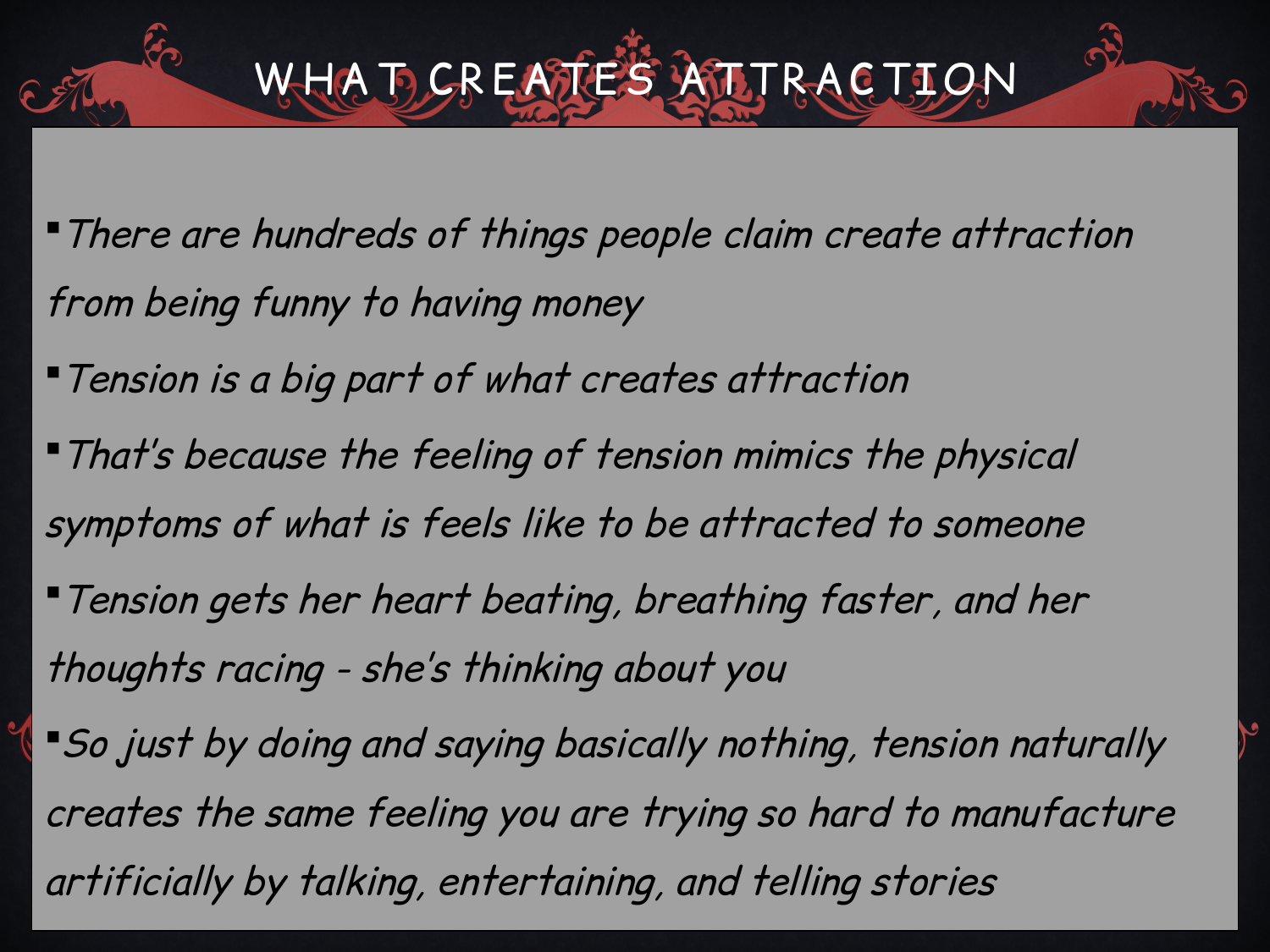

# What Creates Attraction

 There are hundreds of things people claim create attraction from being funny to having money
 Tension is a big part of what creates attraction
 That’s because the feeling of tension mimics the physical symptoms of what is feels like to be attracted to someone
 Tension gets her heart beating, breathing faster, and her thoughts racing - she’s thinking about you
 So just by doing and saying basically nothing, tension naturally creates the same feeling you are trying so hard to manufacture artificially by talking, entertaining, and telling stories